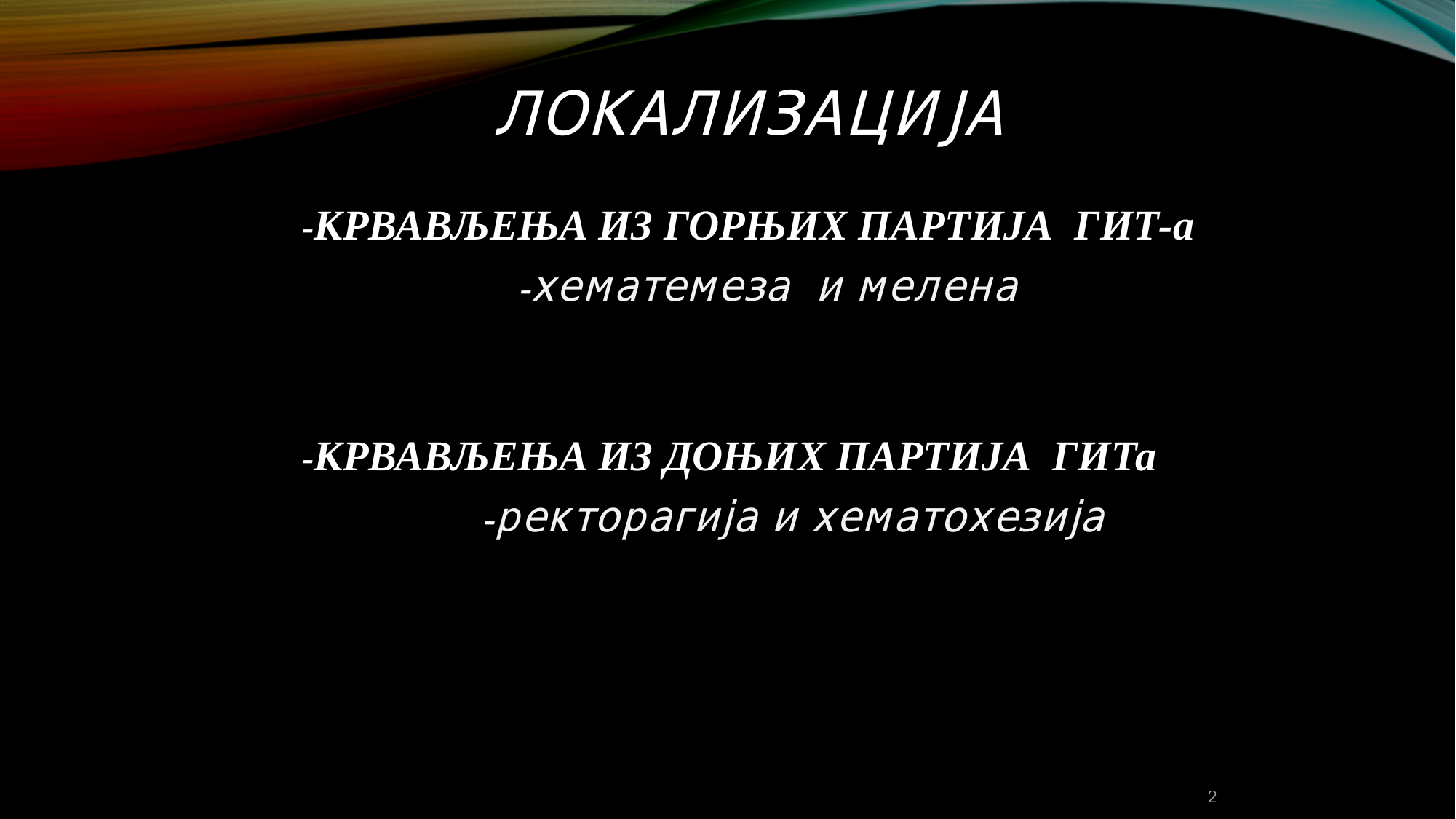

ЛОКАЛИЗАЦИЈА

	-КРВАВЉЕЊА ИЗ ГОРЊИХ ПАРТИЈА  ГИТ-а
			-хематемеза  и мелена

	-КРВАВЉЕЊА ИЗ ДОЊИХ ПАРТИЈА  ГИТа
		        -ректорагија и хематохезија

2